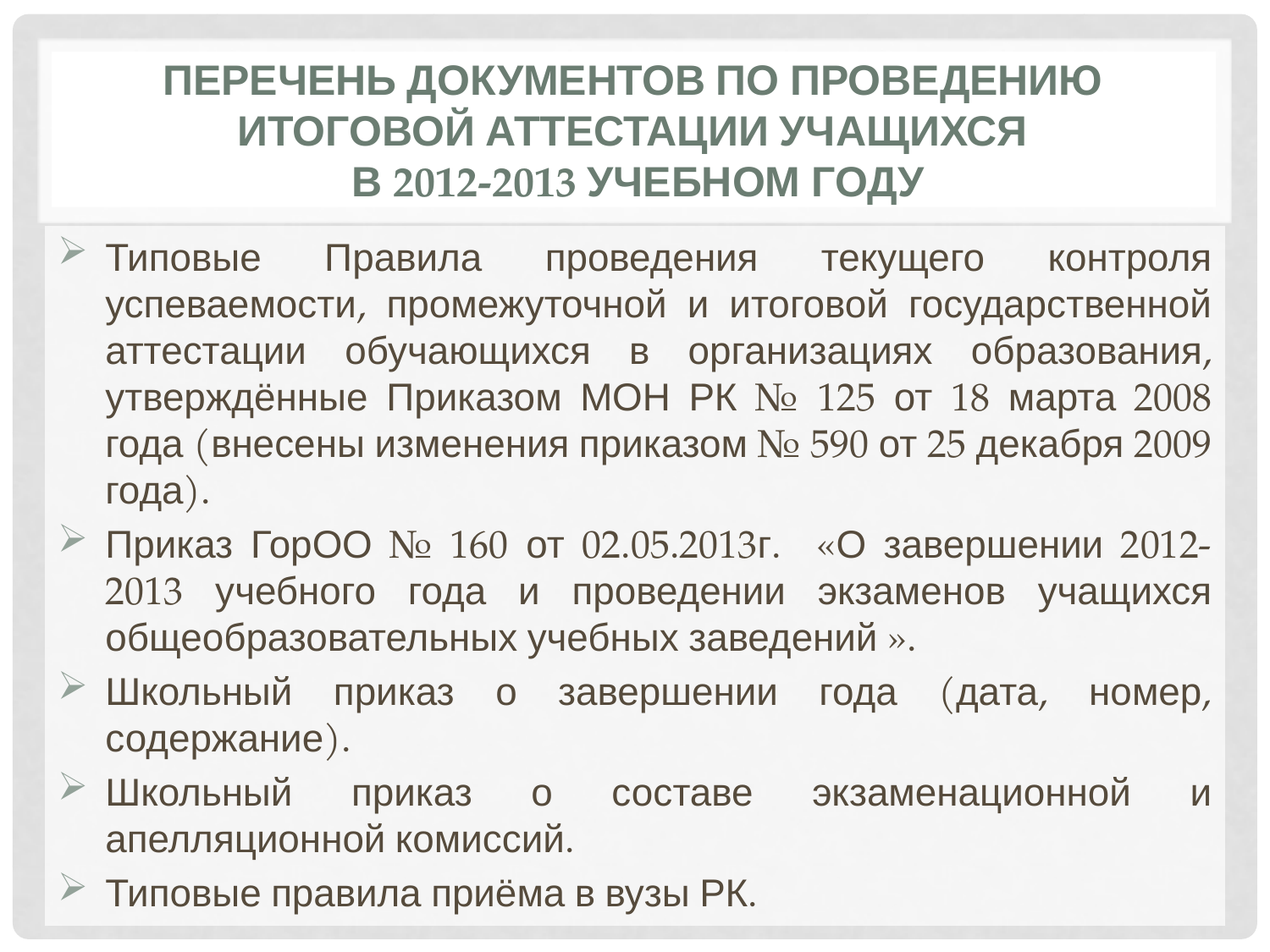

# Перечень документов по проведению итоговой аттестации учащихся в 2012-2013 учебном году
Типовые Правила проведения текущего контроля успеваемости, промежуточной и итоговой государственной аттестации обучающихся в организациях образования, утверждённые Приказом МОН РК № 125 от 18 марта 2008 года (внесены изменения приказом № 590 от 25 декабря 2009 года).
Приказ ГорОО № 160 от 02.05.2013г.  «О завершении 2012-2013 учебного года и проведении экзаменов учащихся общеобразовательных учебных заведений ».
Школьный приказ о завершении года (дата, номер, содержание).
Школьный приказ о составе экзаменационной и апелляционной комиссий.
Типовые правила приёма в вузы РК.